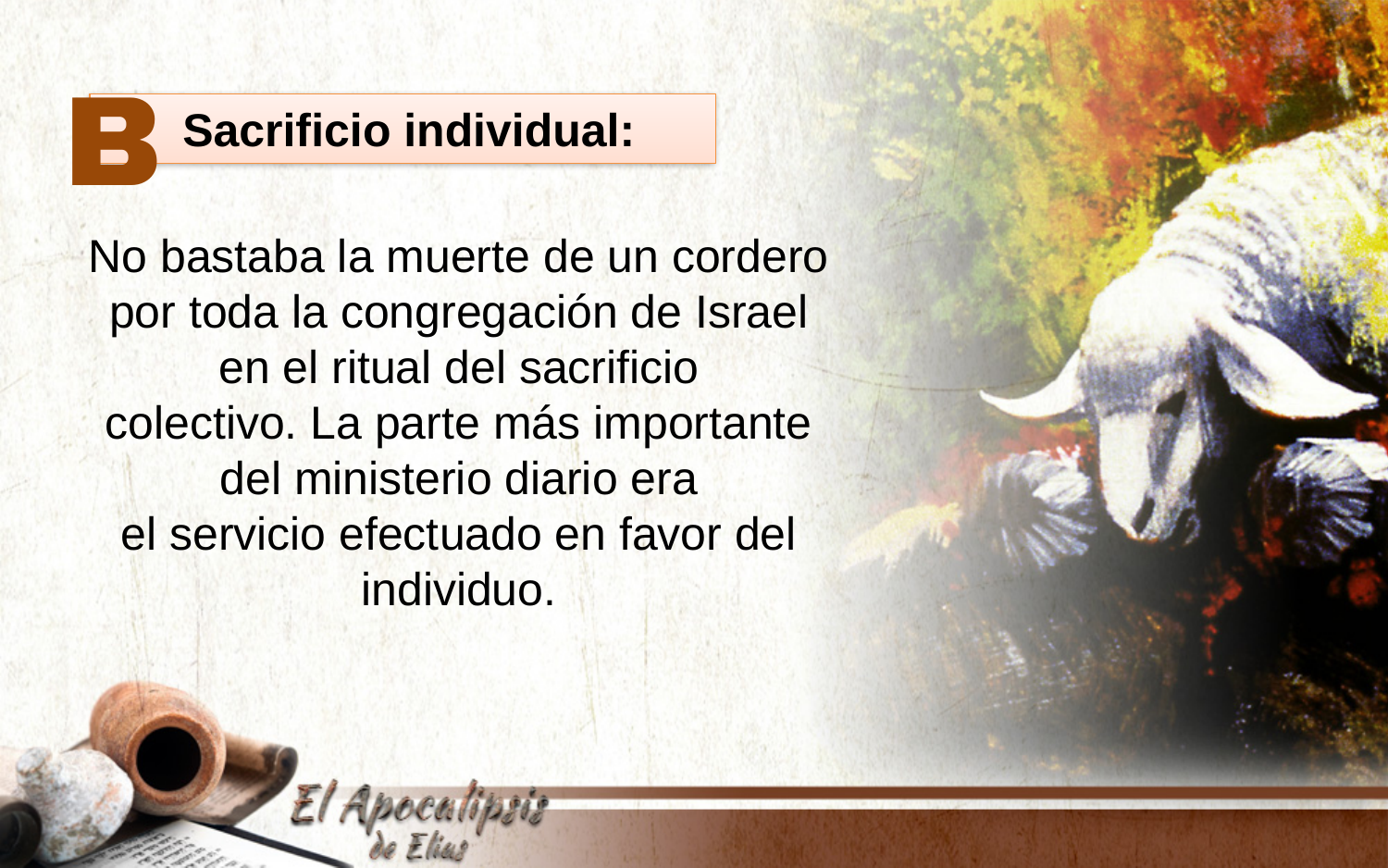

B
 Sacrificio individual:
No bastaba la muerte de un cordero
por toda la congregación de Israel en el ritual del sacrificio
colectivo. La parte más importante del ministerio diario era
el servicio efectuado en favor del individuo.